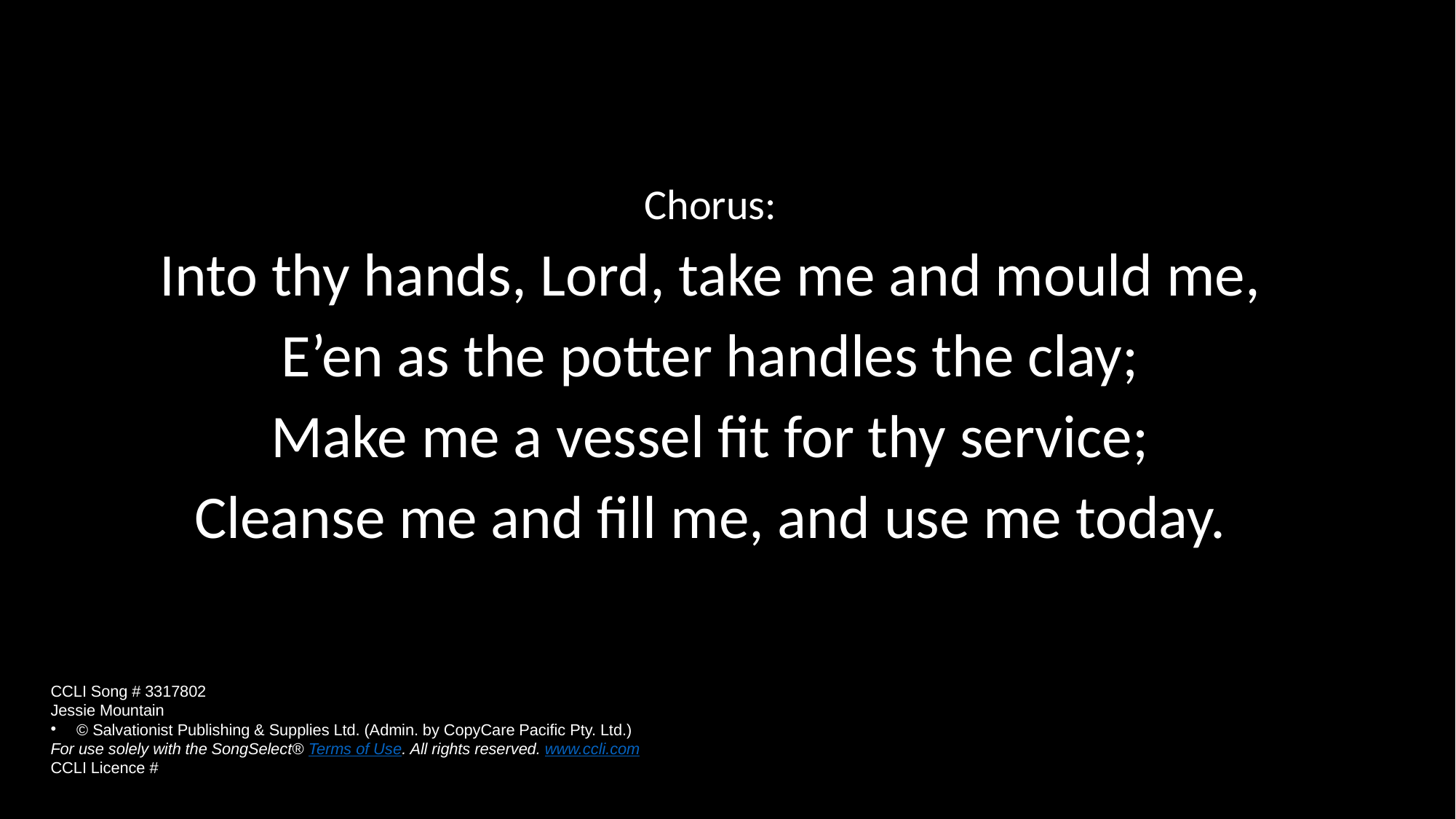

Chorus:
Into thy hands, Lord, take me and mould me,
E’en as the potter handles the clay;
Make me a vessel fit for thy service;
Cleanse me and fill me, and use me today.
CCLI Song # 3317802
Jessie Mountain
© Salvationist Publishing & Supplies Ltd. (Admin. by CopyCare Pacific Pty. Ltd.)
For use solely with the SongSelect® Terms of Use. All rights reserved. www.ccli.com
CCLI Licence #